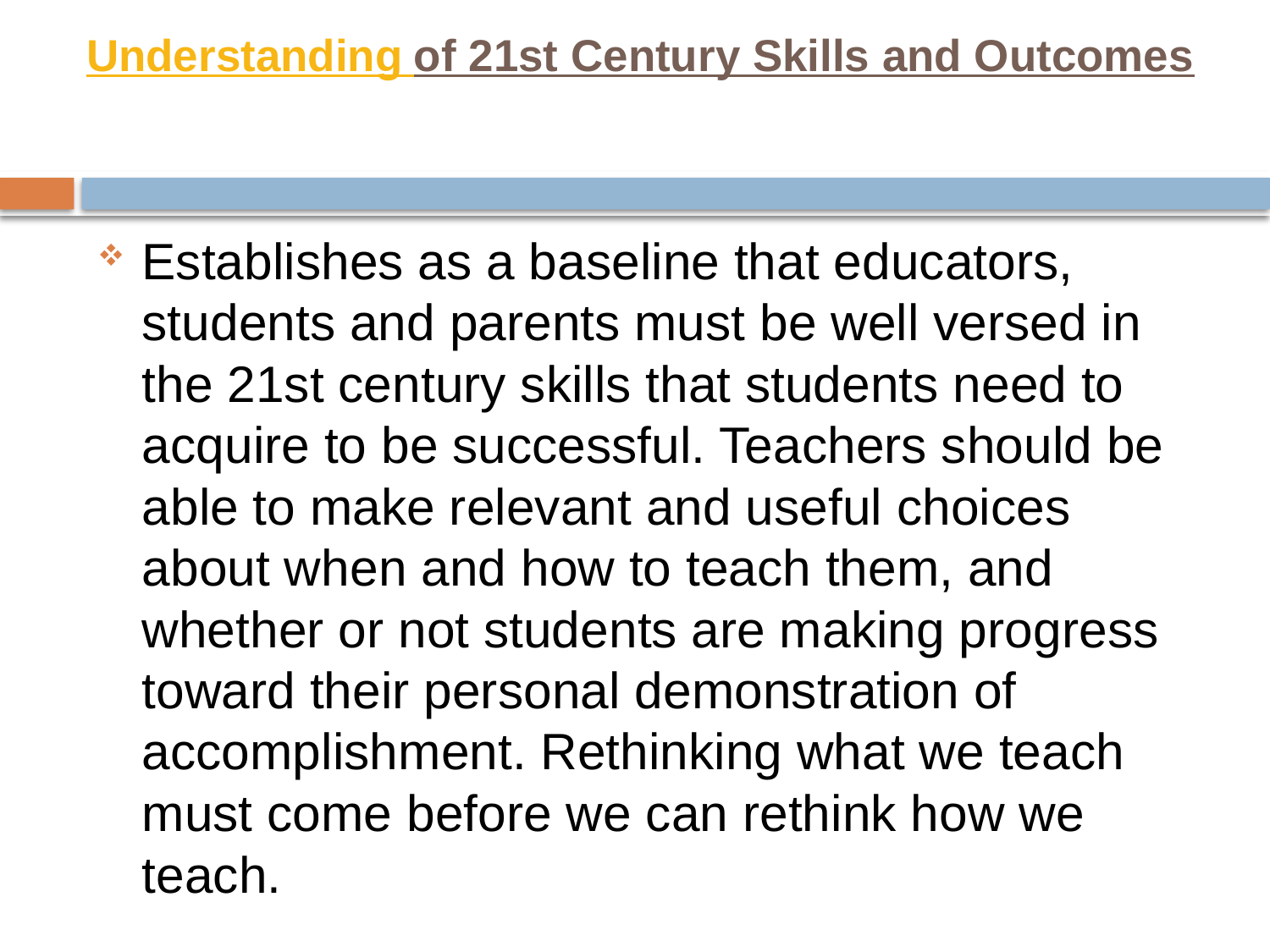

# Understanding of 21st Century Skills and Outcomes
Establishes as a baseline that educators, students and parents must be well versed in the 21st century skills that students need to acquire to be successful. Teachers should be able to make relevant and useful choices about when and how to teach them, and whether or not students are making progress toward their personal demonstration of accomplishment. Rethinking what we teach must come before we can rethink how we teach.